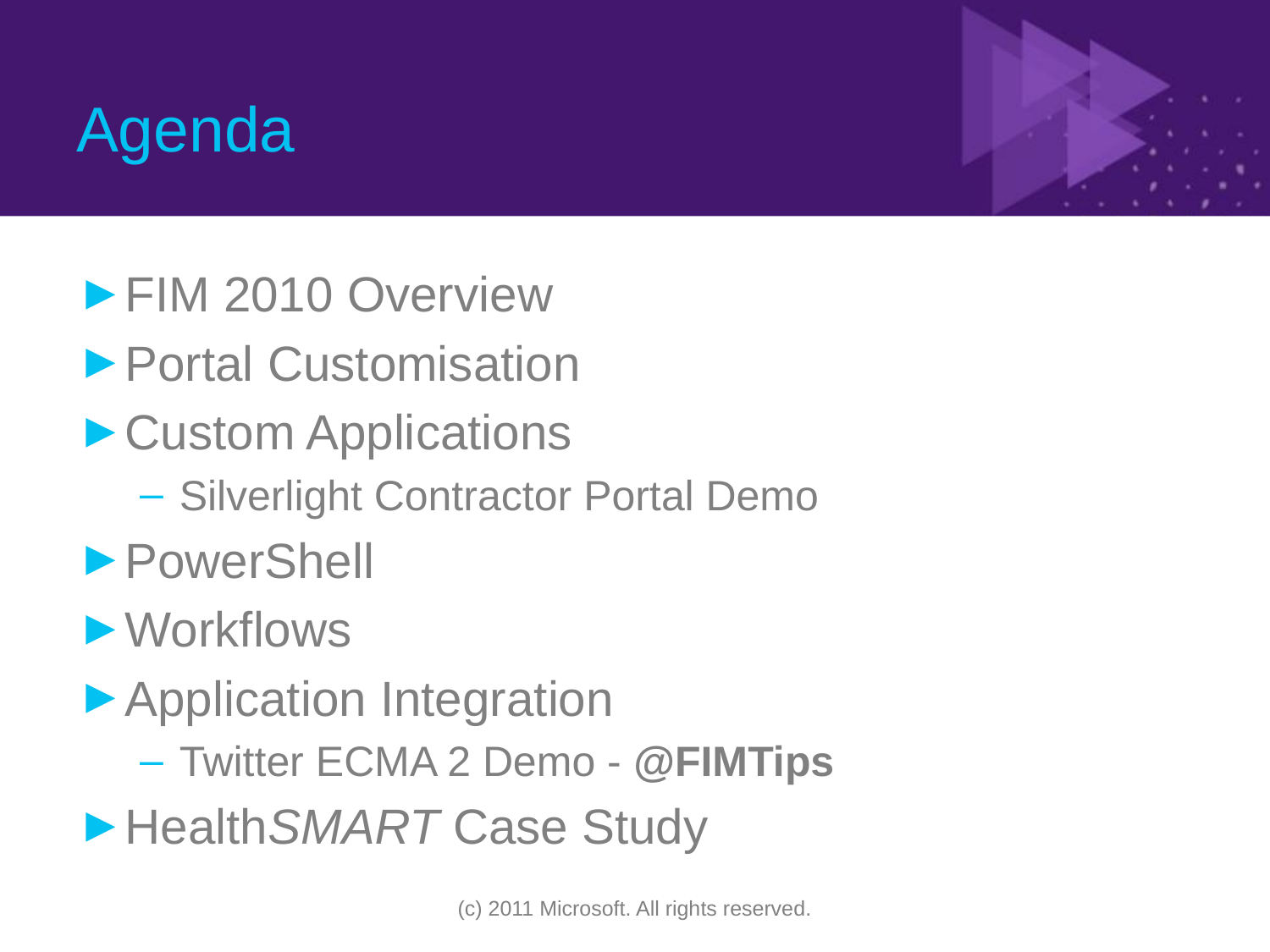

# Agenda
FIM 2010 Overview
Portal Customisation
Custom Applications
Silverlight Contractor Portal Demo
PowerShell
Workflows
Application Integration
Twitter ECMA 2 Demo - @FIMTips
HealthSMART Case Study

(c) 2011 Microsoft. All rights reserved.